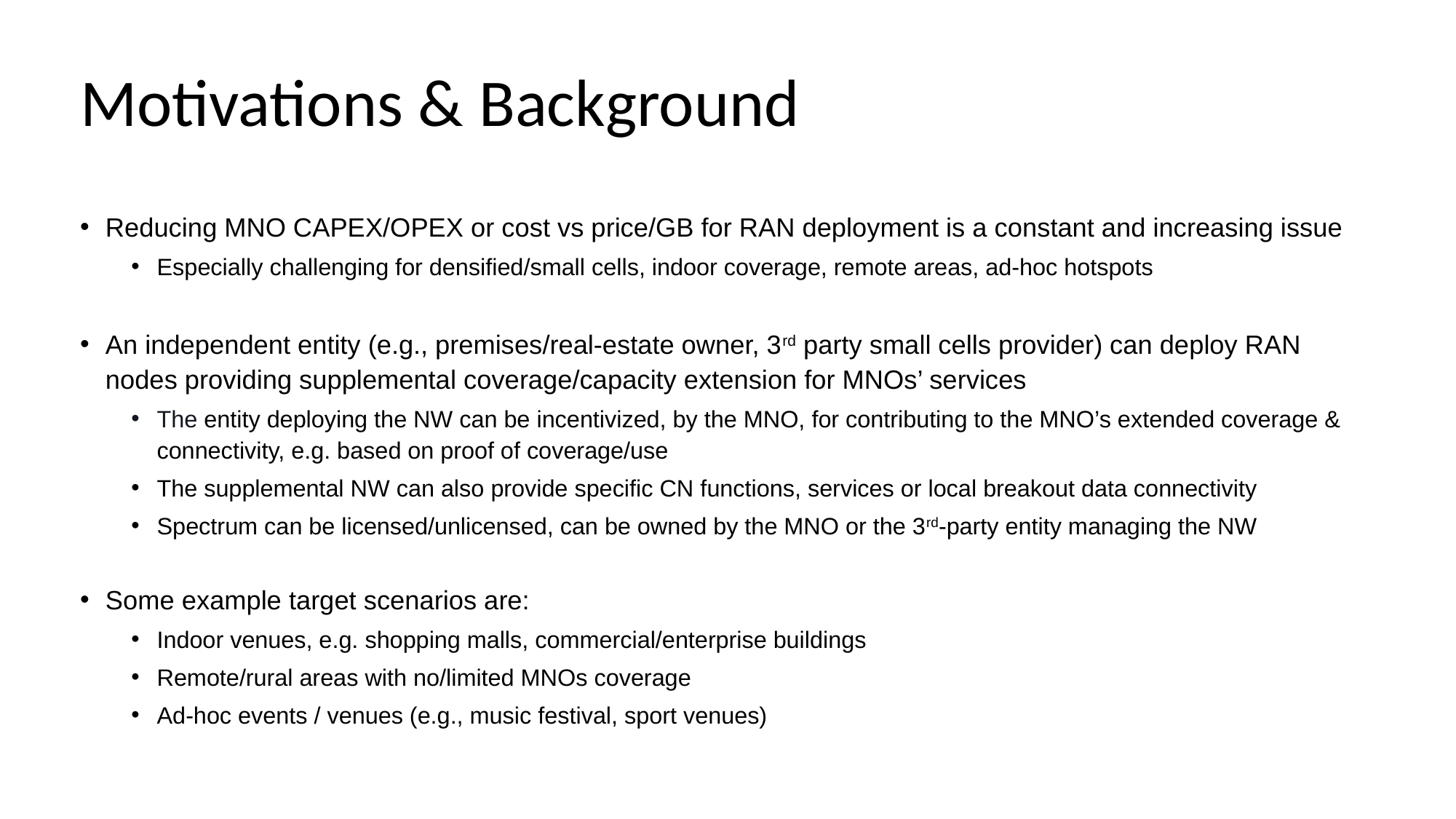

# Motivations & Background
Reducing MNO CAPEX/OPEX or cost vs price/GB for RAN deployment is a constant and increasing issue
Especially challenging for densified/small cells, indoor coverage, remote areas, ad-hoc hotspots
An independent entity (e.g., premises/real-estate owner, 3rd party small cells provider) can deploy RAN nodes providing supplemental coverage/capacity extension for MNOs’ services
The entity deploying the NW can be incentivized, by the MNO, for contributing to the MNO’s extended coverage & connectivity, e.g. based on proof of coverage/use
The supplemental NW can also provide specific CN functions, services or local breakout data connectivity
Spectrum can be licensed/unlicensed, can be owned by the MNO or the 3rd-party entity managing the NW
Some example target scenarios are:
Indoor venues, e.g. shopping malls, commercial/enterprise buildings
Remote/rural areas with no/limited MNOs coverage
Ad-hoc events / venues (e.g., music festival, sport venues)